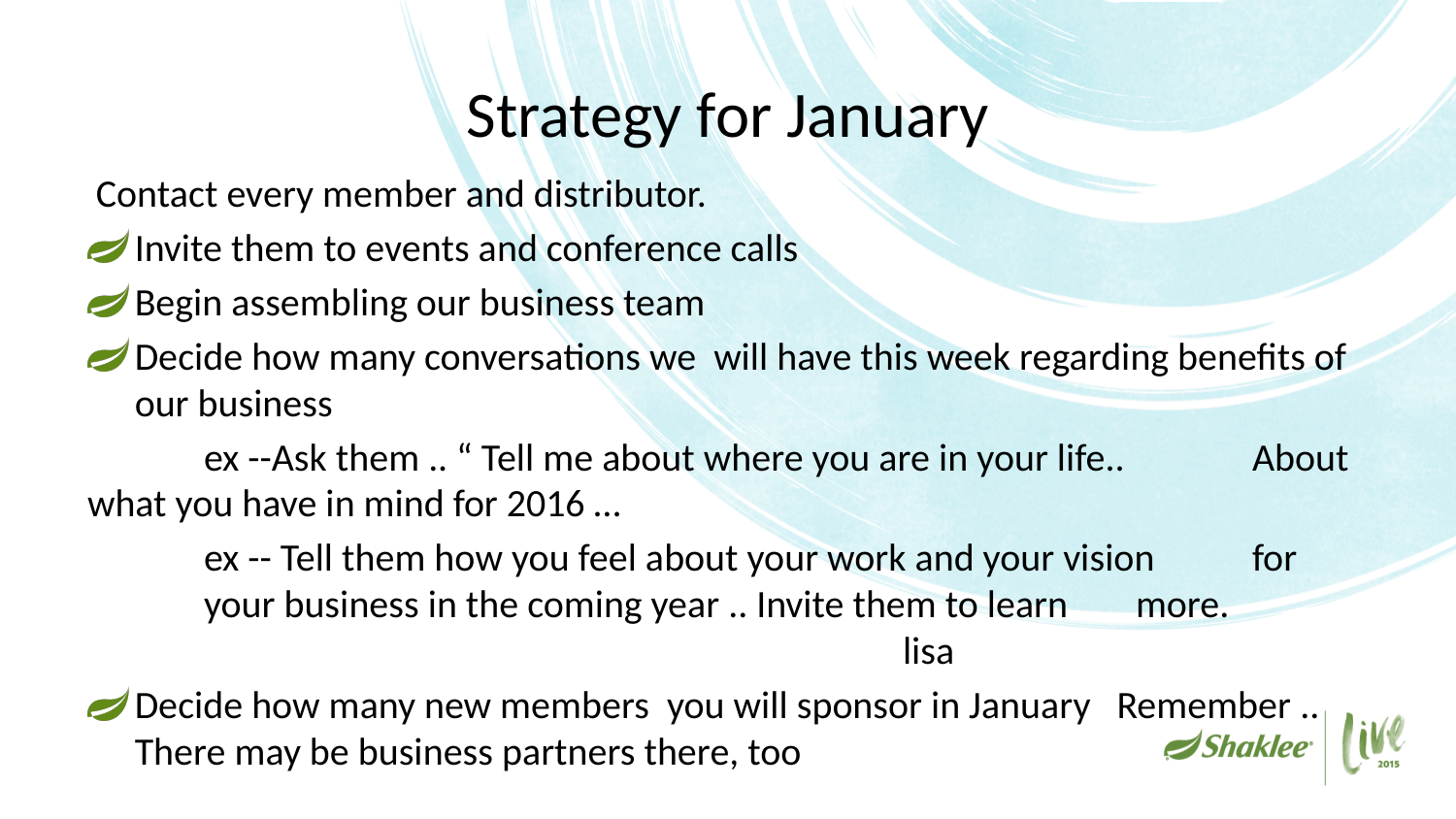

# Strategy for January
 Contact every member and distributor.
Invite them to events and conference calls
Begin assembling our business team
Decide how many conversations we  will have this week regarding benefits of our business
	ex --Ask them .. “ Tell me about where you are in your life..	 	About what you have in mind for 2016 …
	ex -- Tell them how you feel about your work and your vision 	for 	your business in the coming year .. Invite them to learn 	more.								lisa
Decide how many new members  you will sponsor in January   Remember .. There may be business partners there, too